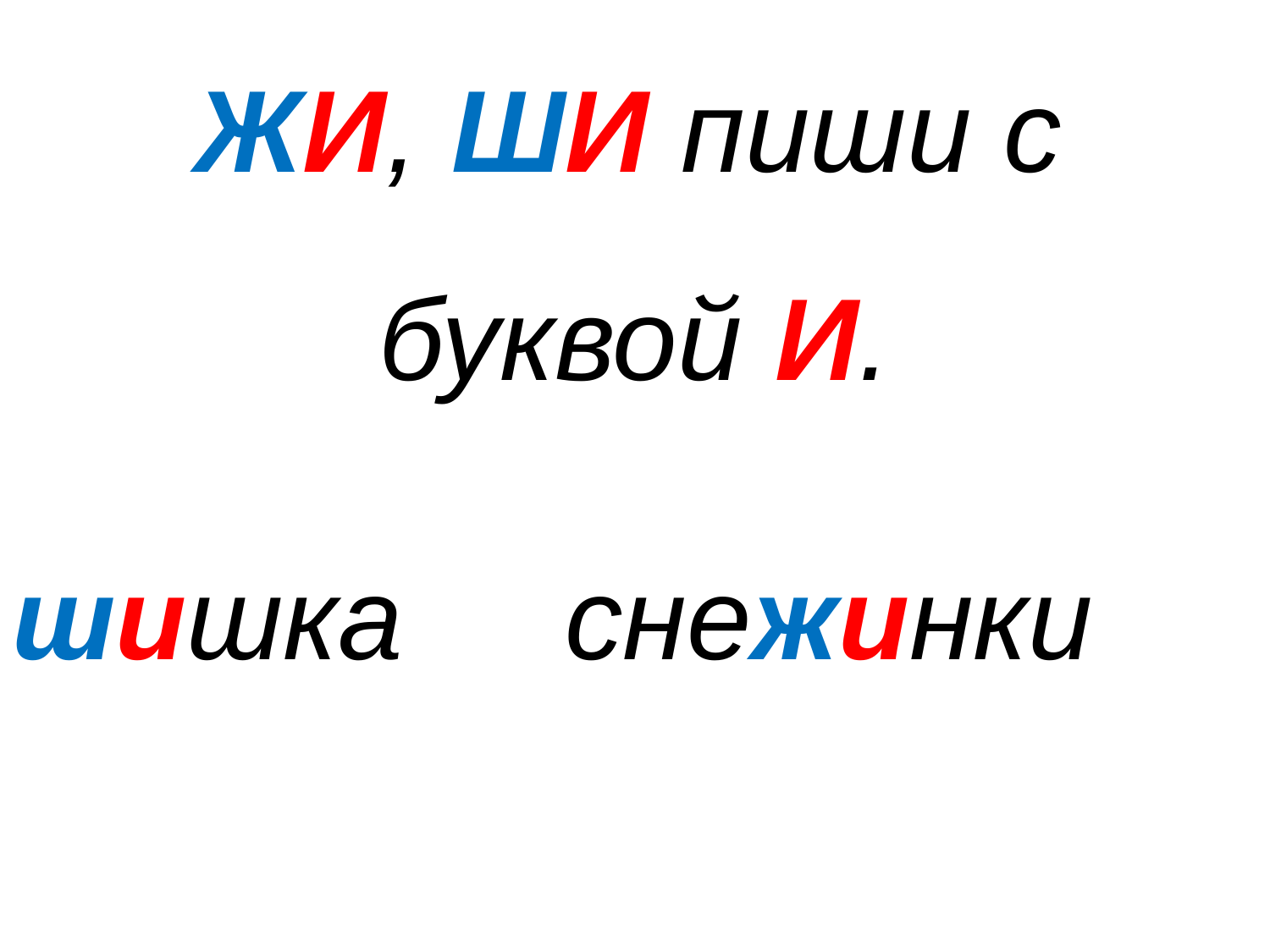

ЖИ, ШИ пиши с

буквой И.

шишка     снежинки